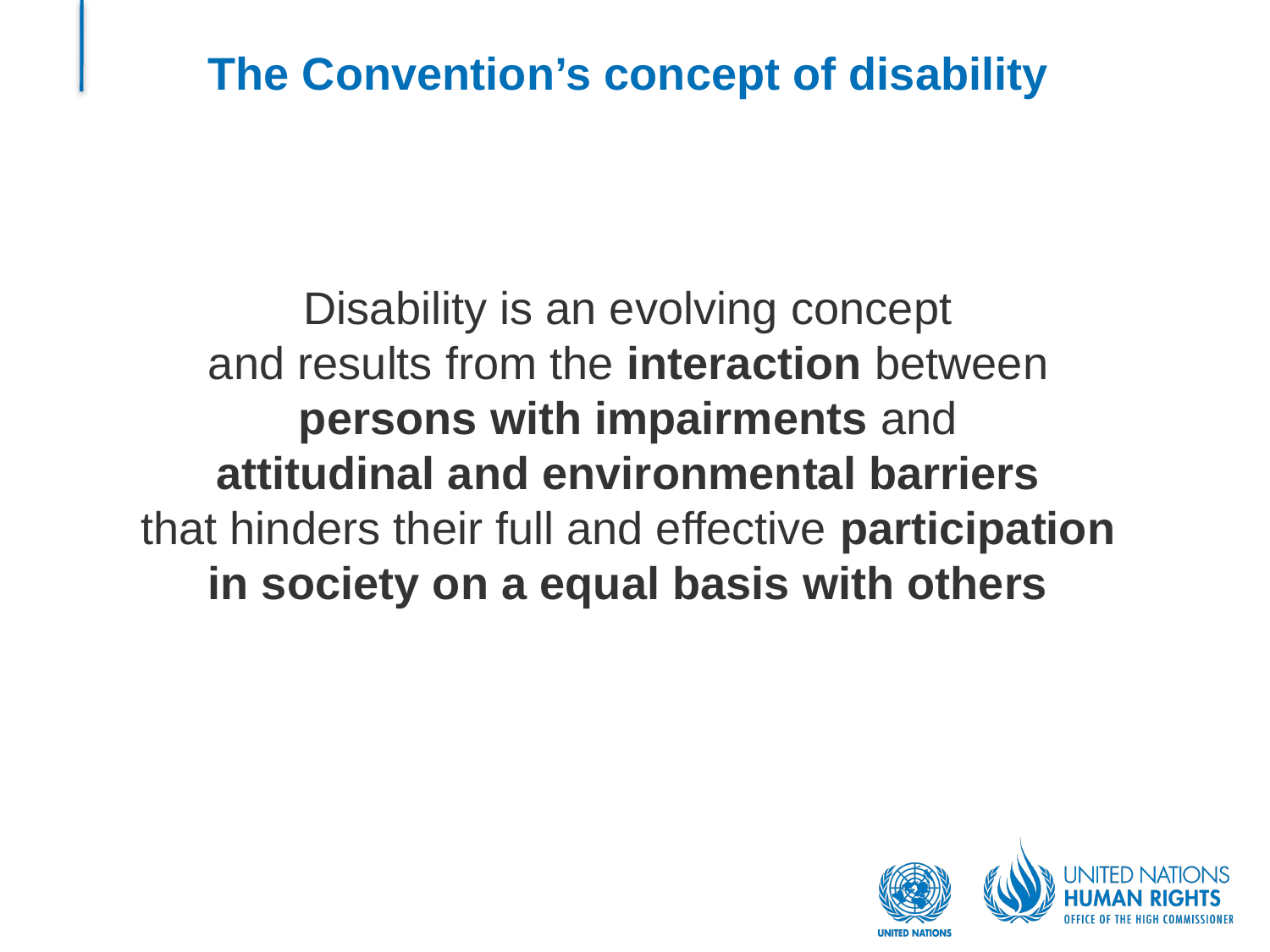

# The Convention’s concept of disability

Disability is an evolving concept
and results from the interaction between
persons with impairments and
attitudinal and environmental barriers
that hinders their full and effective participation in society on a equal basis with others